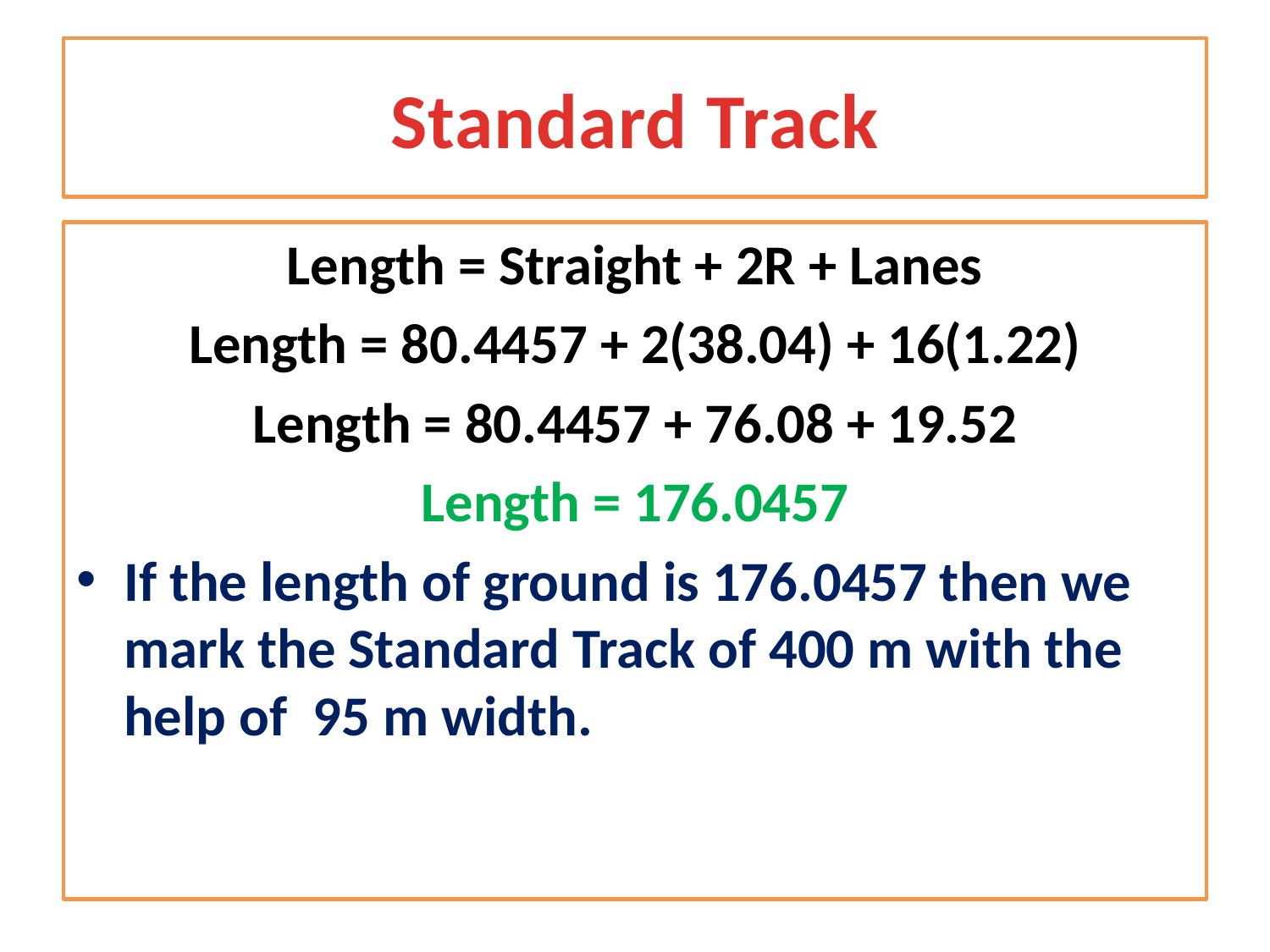

# Standard Track
Length = Straight + 2R + Lanes
Length = 80.4457 + 2(38.04) + 16(1.22)
Length = 80.4457 + 76.08 + 19.52
Length = 176.0457
If the length of ground is 176.0457 then we mark the Standard Track of 400 m with the help of  95 m width.